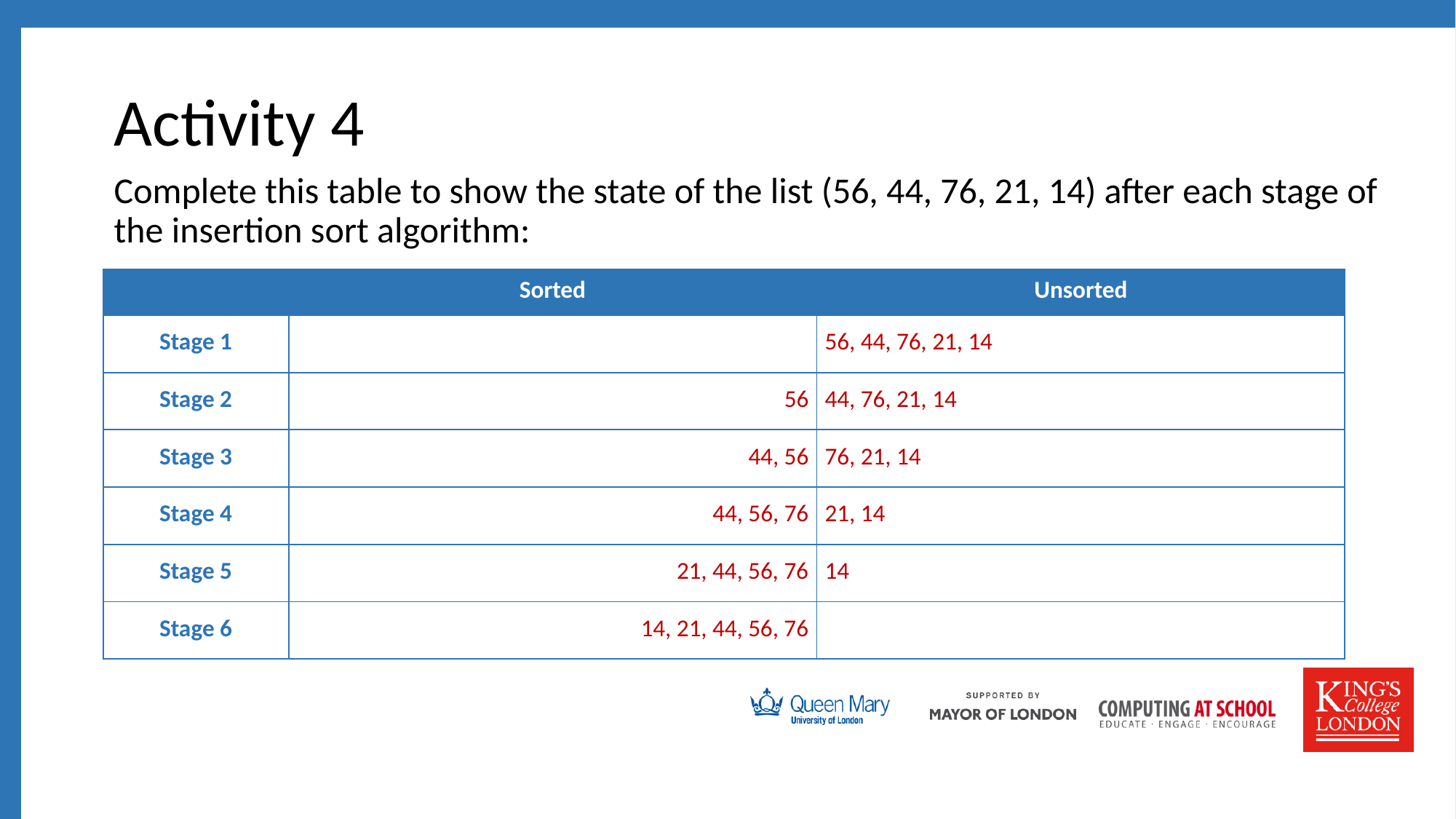

# Activity 4
Complete this table to show the state of the list (56, 44, 76, 21, 14) after each stage of the insertion sort algorithm:
|  | Sorted | Unsorted |
| --- | --- | --- |
| Stage 1 |  | 56, 44, 76, 21, 14 |
| Stage 2 | 56 | 44, 76, 21, 14 |
| Stage 3 | 44, 56 | 76, 21, 14 |
| Stage 4 | 44, 56, 76 | 21, 14 |
| Stage 5 | 21, 44, 56, 76 | 14 |
| Stage 6 | 14, 21, 44, 56, 76 |  |